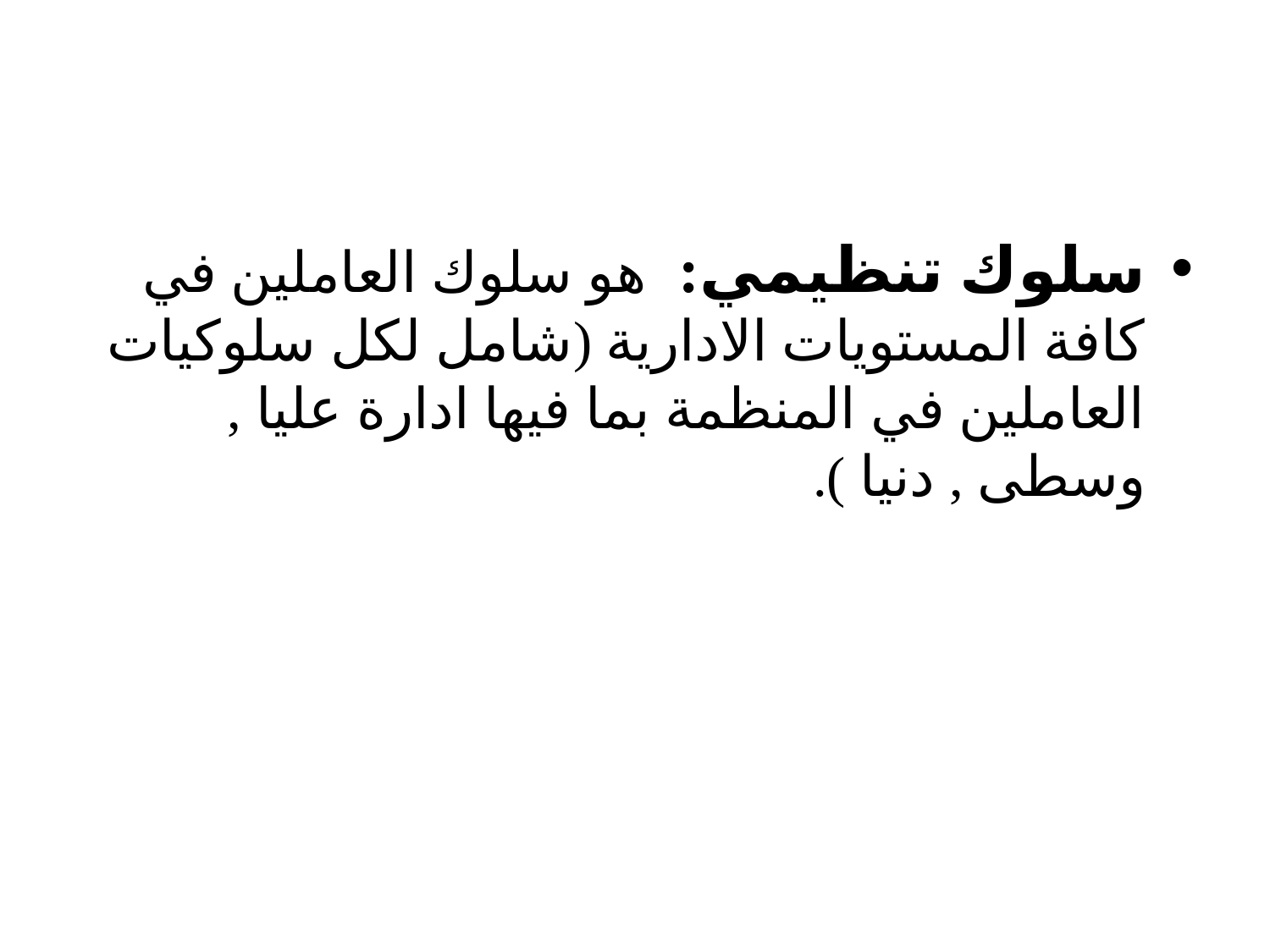

سلوك تنظيمي:  هو سلوك العاملين في كافة المستويات الادارية (شامل لكل سلوكيات العاملين في المنظمة بما فيها ادارة عليا , وسطى , دنيا ).